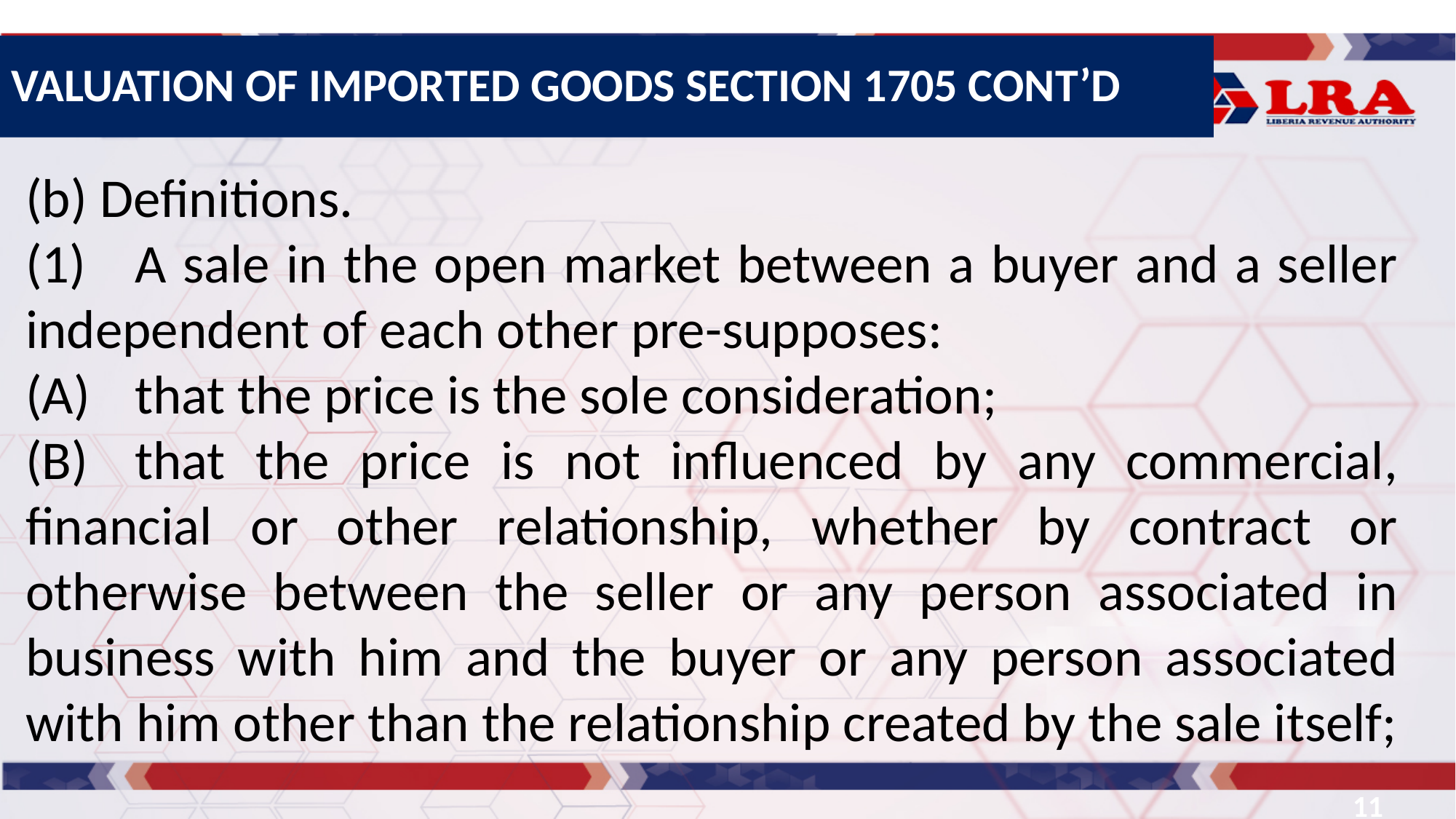

VALUATION OF IMPORTED GOODS SECTION 1705 CONT’D
(b) Definitions.
(1)	A sale in the open market between a buyer and a seller independent of each other pre-supposes:
(A)	that the price is the sole consideration;
(B)	that the price is not influenced by any commercial, financial or other relationship, whether by contract or otherwise between the seller or any person associated in business with him and the buyer or any person associated with him other than the relationship created by the sale itself;
11